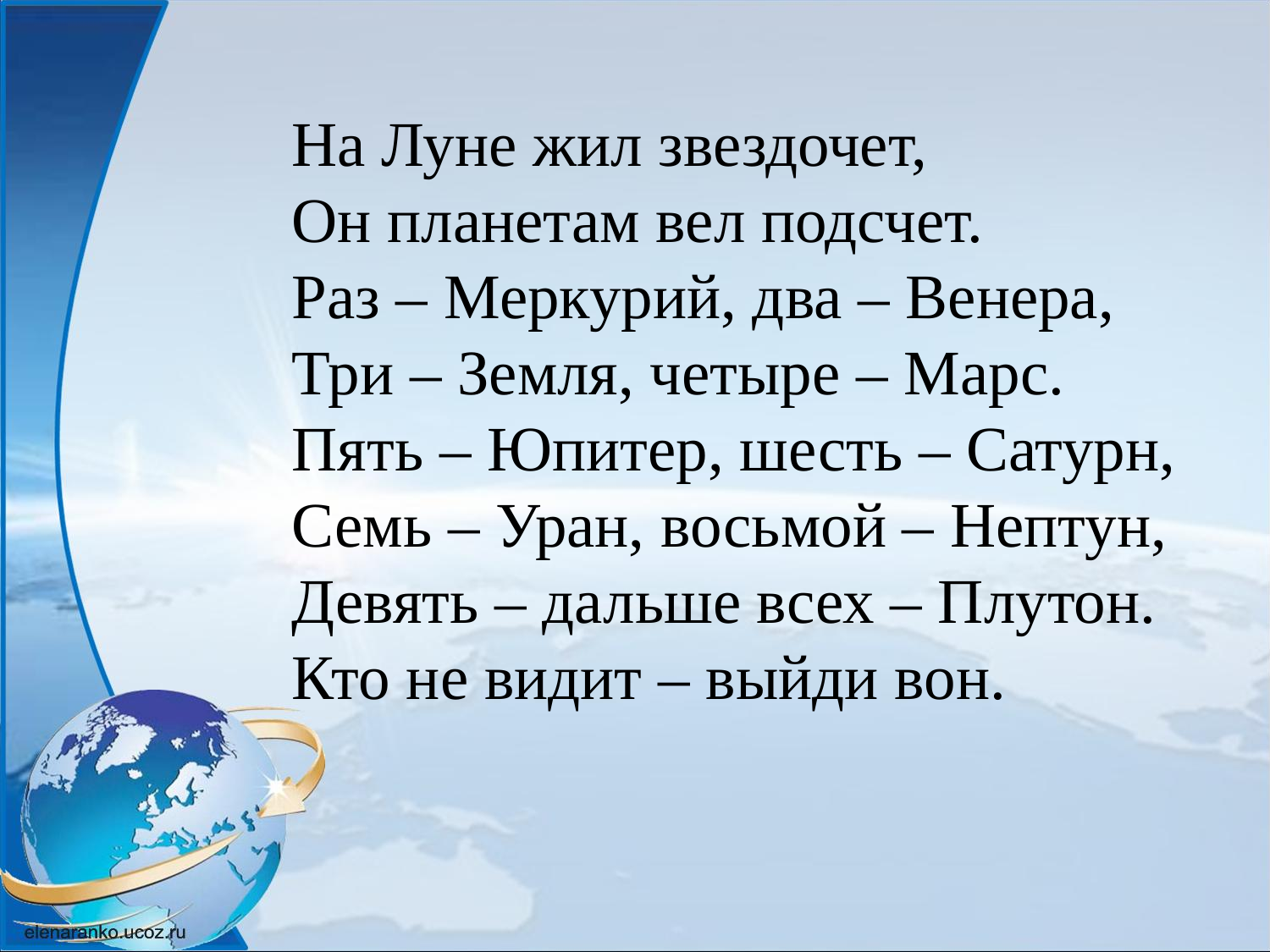

На Луне жил звездочет,
Он планетам вел подсчет.
Раз – Меркурий, два – Венера,
Три – Земля, четыре – Марс.
Пять – Юпитер, шесть – Сатурн,
Семь – Уран, восьмой – Нептун,
Девять – дальше всех – Плутон.
Кто не видит – выйди вон.